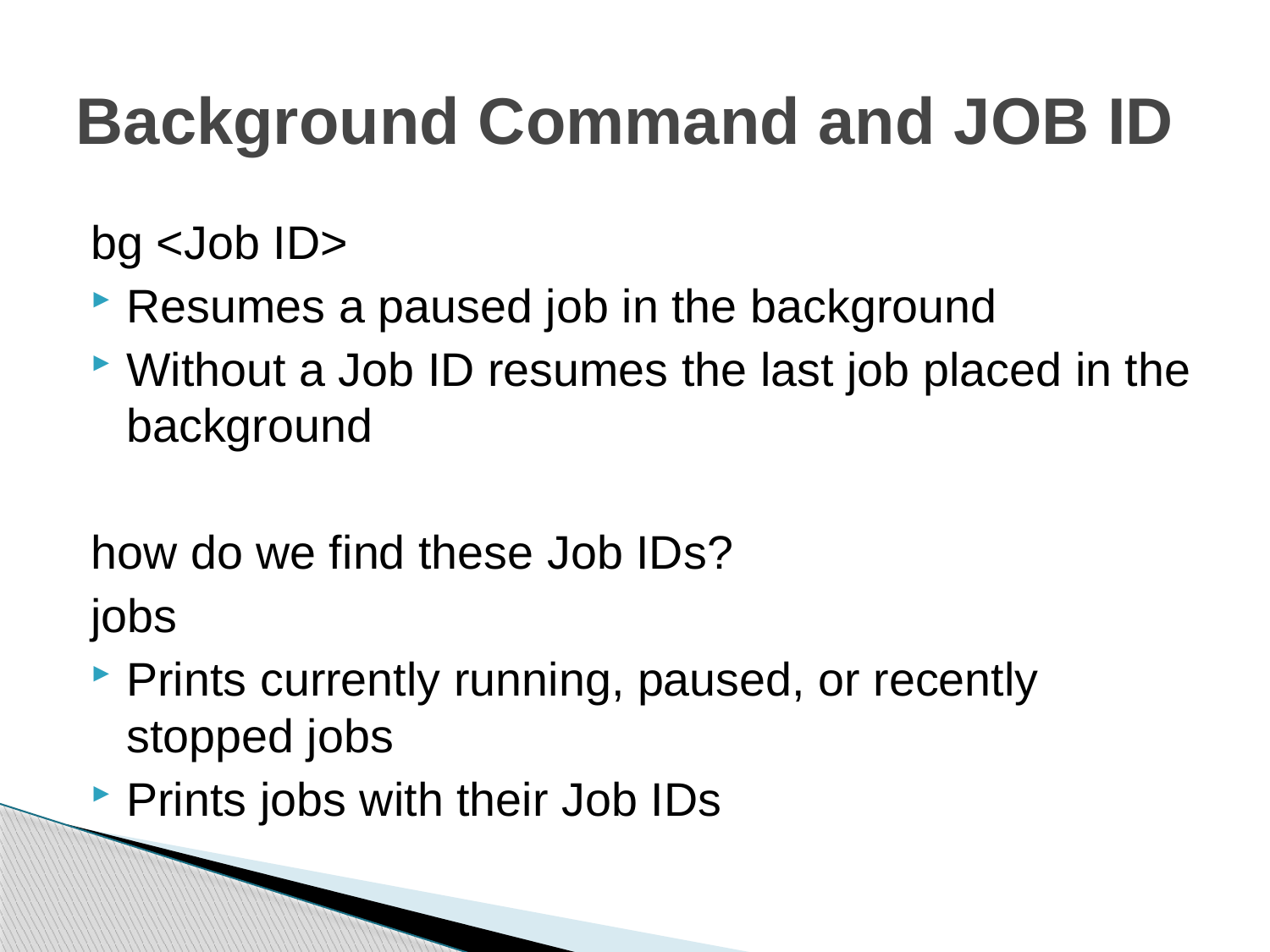

# Background Command and JOB ID
bg <Job ID>
Resumes a paused job in the background
Without a Job ID resumes the last job placed in the background

how do we find these Job IDs?
jobs
Prints currently running, paused, or recently stopped jobs
Prints jobs with their Job IDs